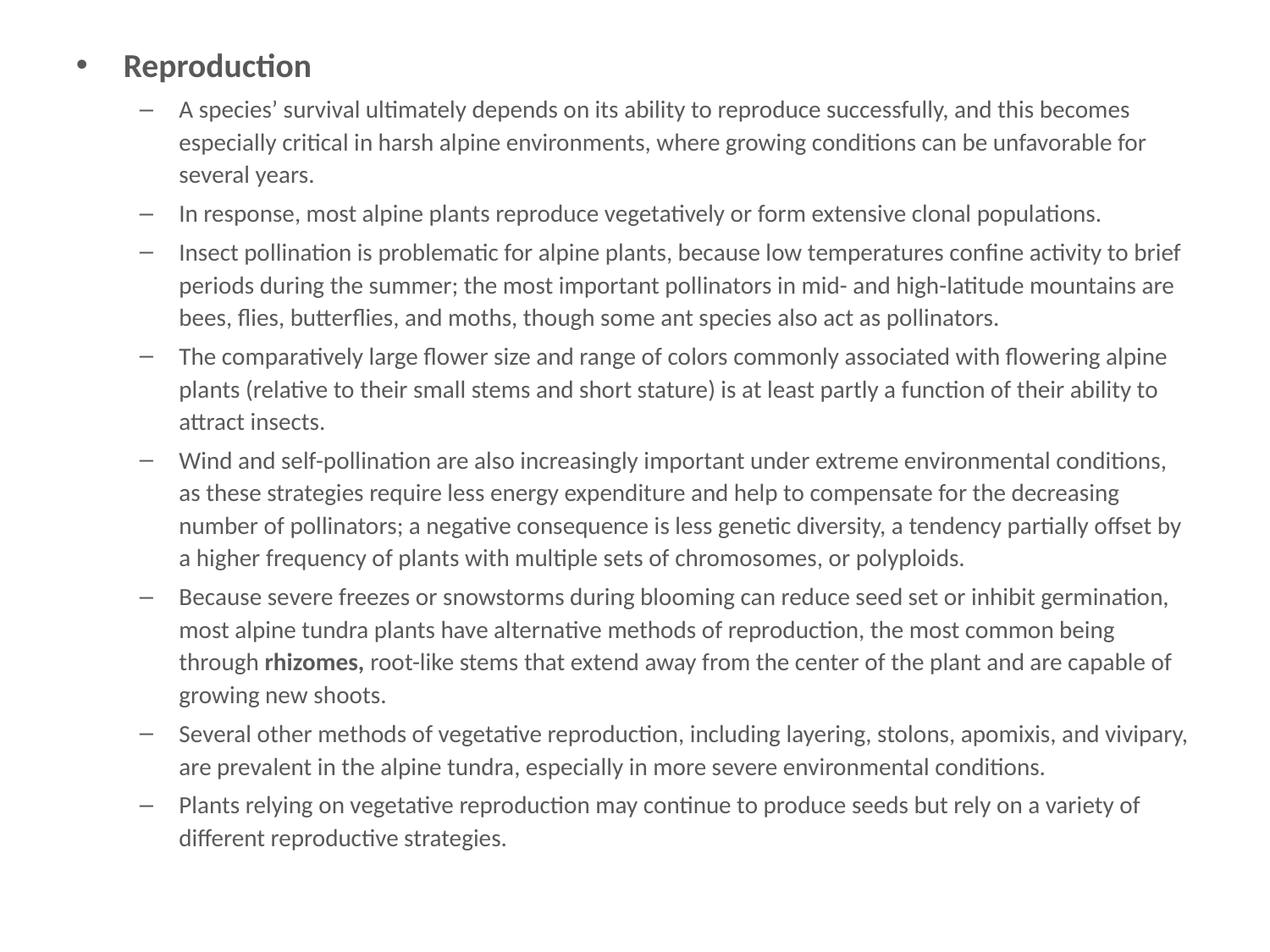

# Reproduction
Reproduction
A species’ survival ultimately depends on its ability to reproduce successfully, and this becomes especially critical in harsh alpine environments, where growing conditions can be unfavorable for several years.
In response, most alpine plants reproduce vegetatively or form extensive clonal populations.
Insect pollination is problematic for alpine plants, because low temperatures confine activity to brief periods during the summer; the most important pollinators in mid- and high-latitude mountains are bees, flies, butterflies, and moths, though some ant species also act as pollinators.
The comparatively large flower size and range of colors commonly associated with flowering alpine plants (relative to their small stems and short stature) is at least partly a function of their ability to attract insects.
Wind and self-pollination are also increasingly important under extreme environmental conditions, as these strategies require less energy expenditure and help to compensate for the decreasing number of pollinators; a negative consequence is less genetic diversity, a tendency partially offset by a higher frequency of plants with multiple sets of chromosomes, or polyploids.
Because severe freezes or snowstorms during blooming can reduce seed set or inhibit germination, most alpine tundra plants have alternative methods of reproduction, the most common being through rhizomes, root-like stems that extend away from the center of the plant and are capable of growing new shoots.
Several other methods of vegetative reproduction, including layering, stolons, apomixis, and vivipary, are prevalent in the alpine tundra, especially in more severe environmental conditions.
Plants relying on vegetative reproduction may continue to produce seeds but rely on a variety of different reproductive strategies.